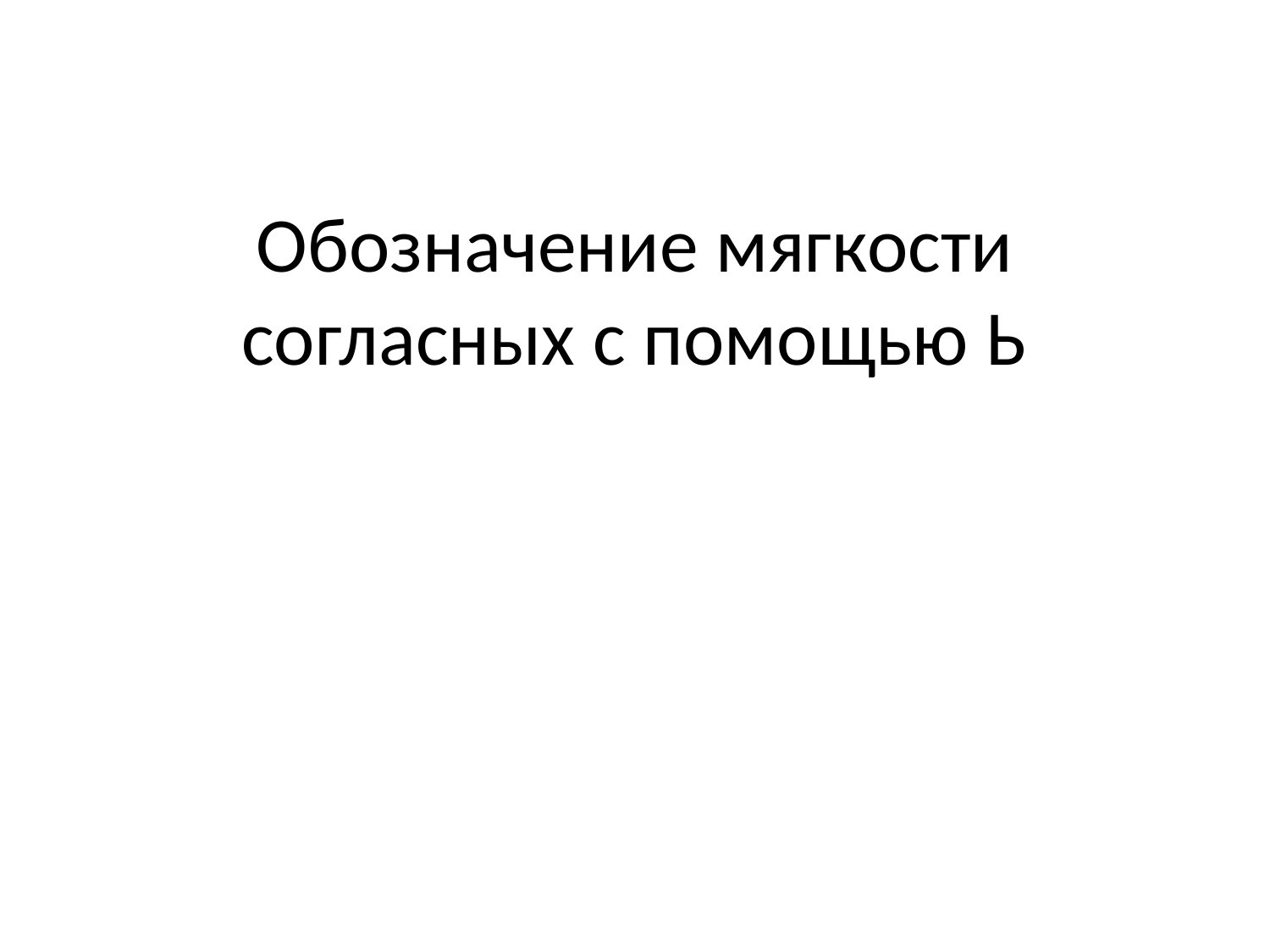

# Обозначение мягкости согласных с помощью Ь